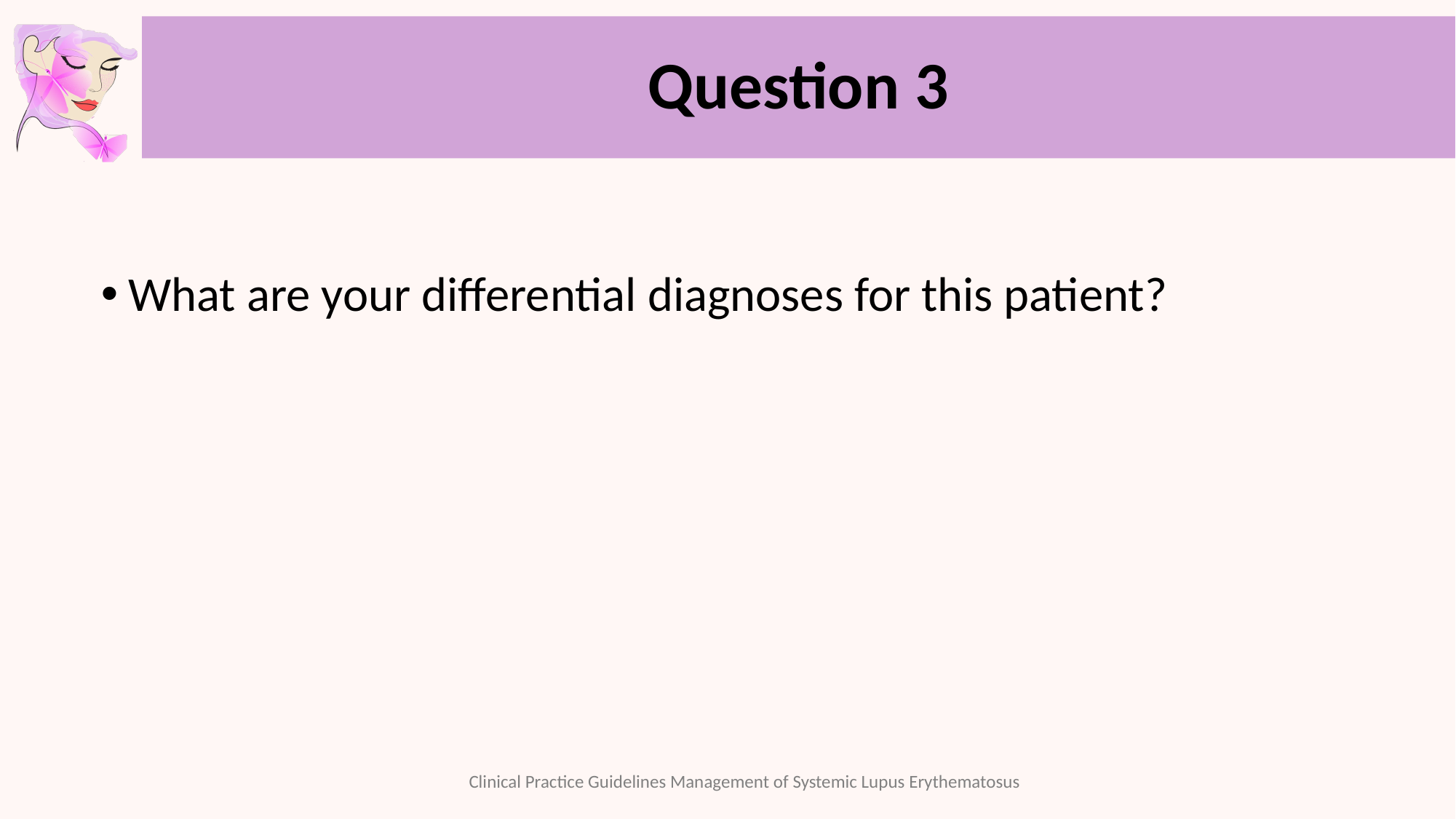

# Question 3
What are your differential diagnoses for this patient?